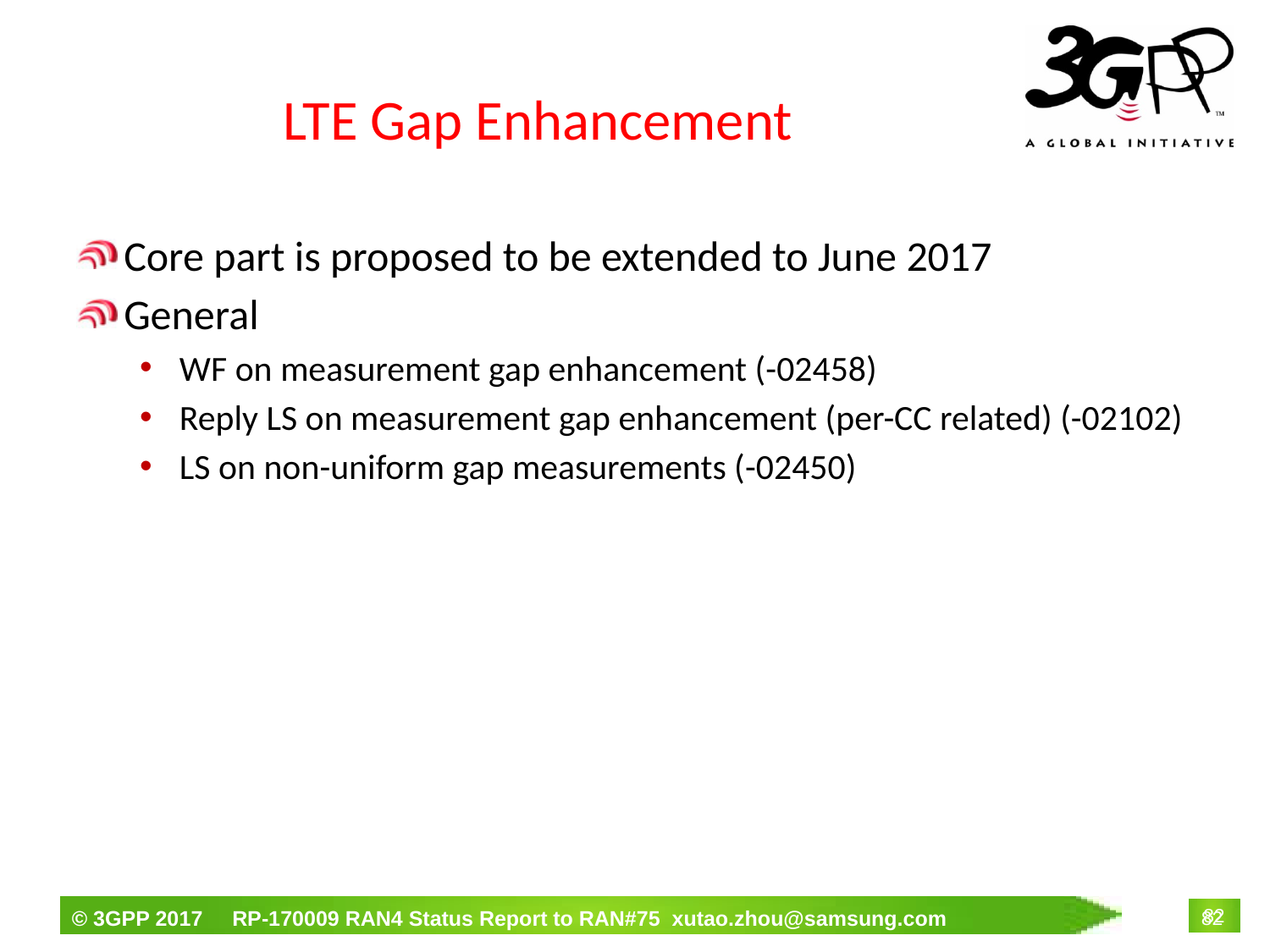

# LTE Gap Enhancement
Core part is proposed to be extended to June 2017
General
WF on measurement gap enhancement (-02458)
Reply LS on measurement gap enhancement (per-CC related) (-02102)
LS on non-uniform gap measurements (-02450)
82